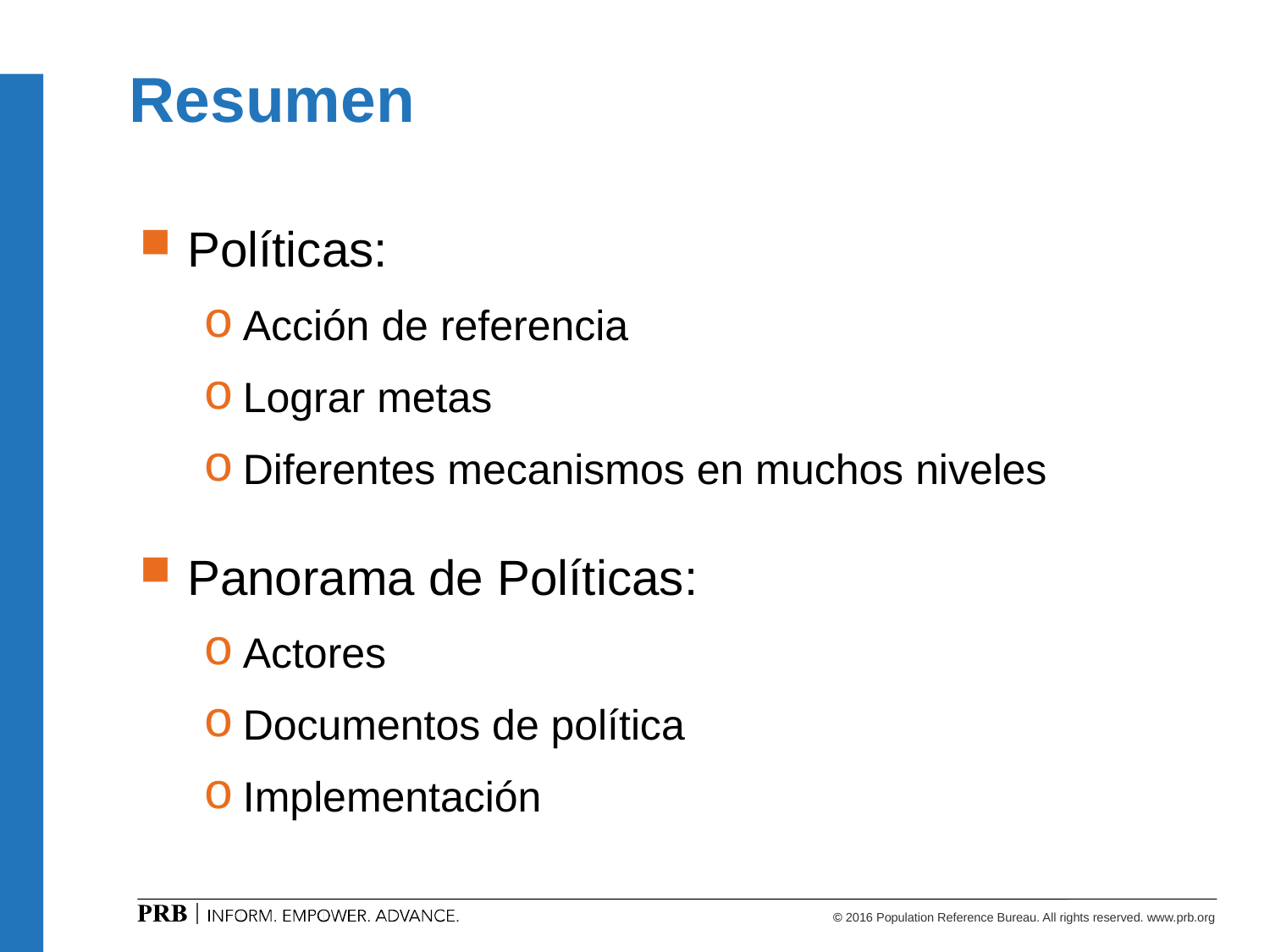

# Resumen
Políticas:
Acción de referencia
Lograr metas
Diferentes mecanismos en muchos niveles
Panorama de Políticas:
Actores
Documentos de política
Implementación